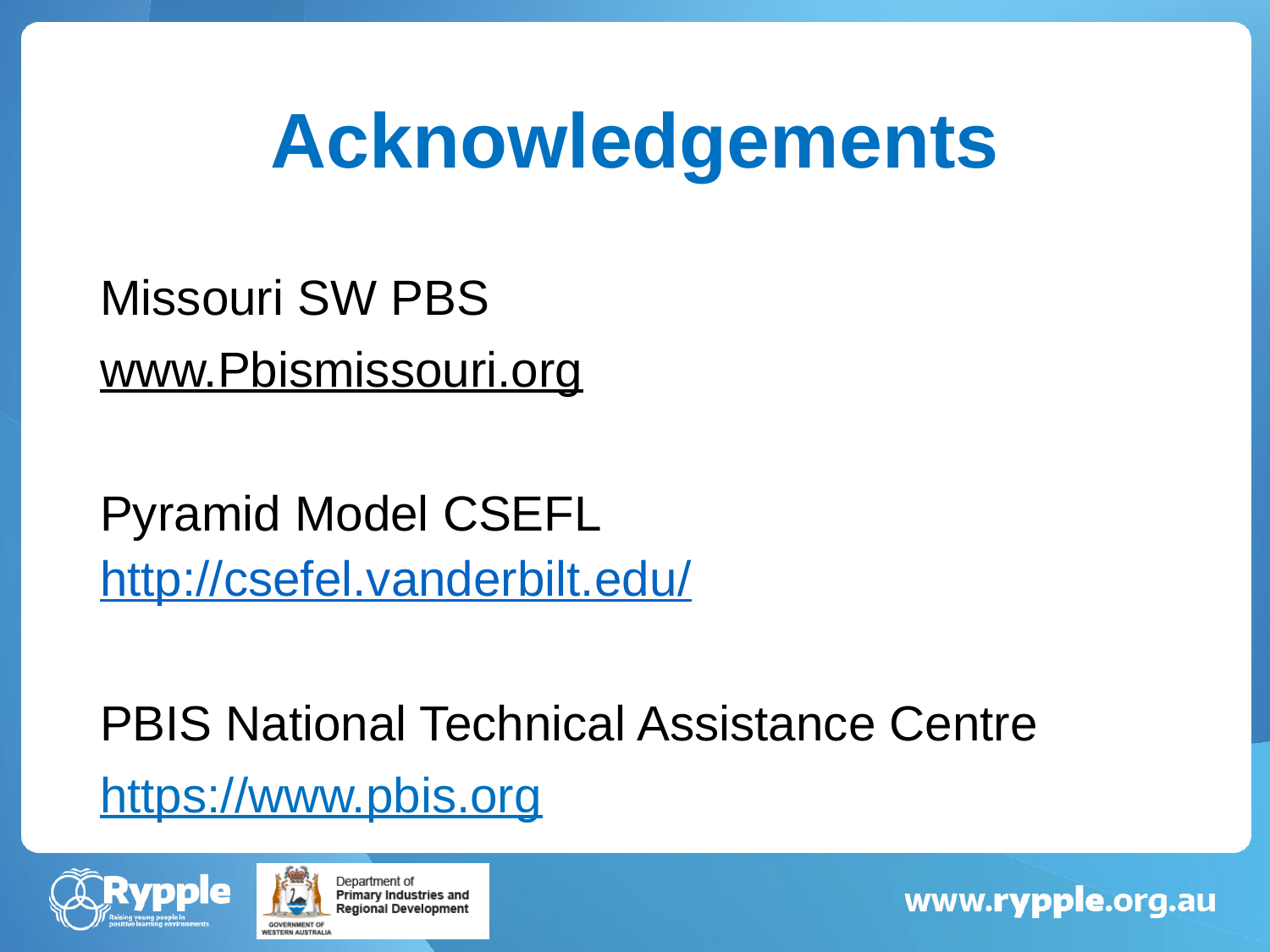

# Acknowledgements
Missouri SW PBS
www.Pbismissouri.org

Pyramid Model CSEFL http://csefel.vanderbilt.edu/

PBIS National Technical Assistance Centre
https://www.pbis.org